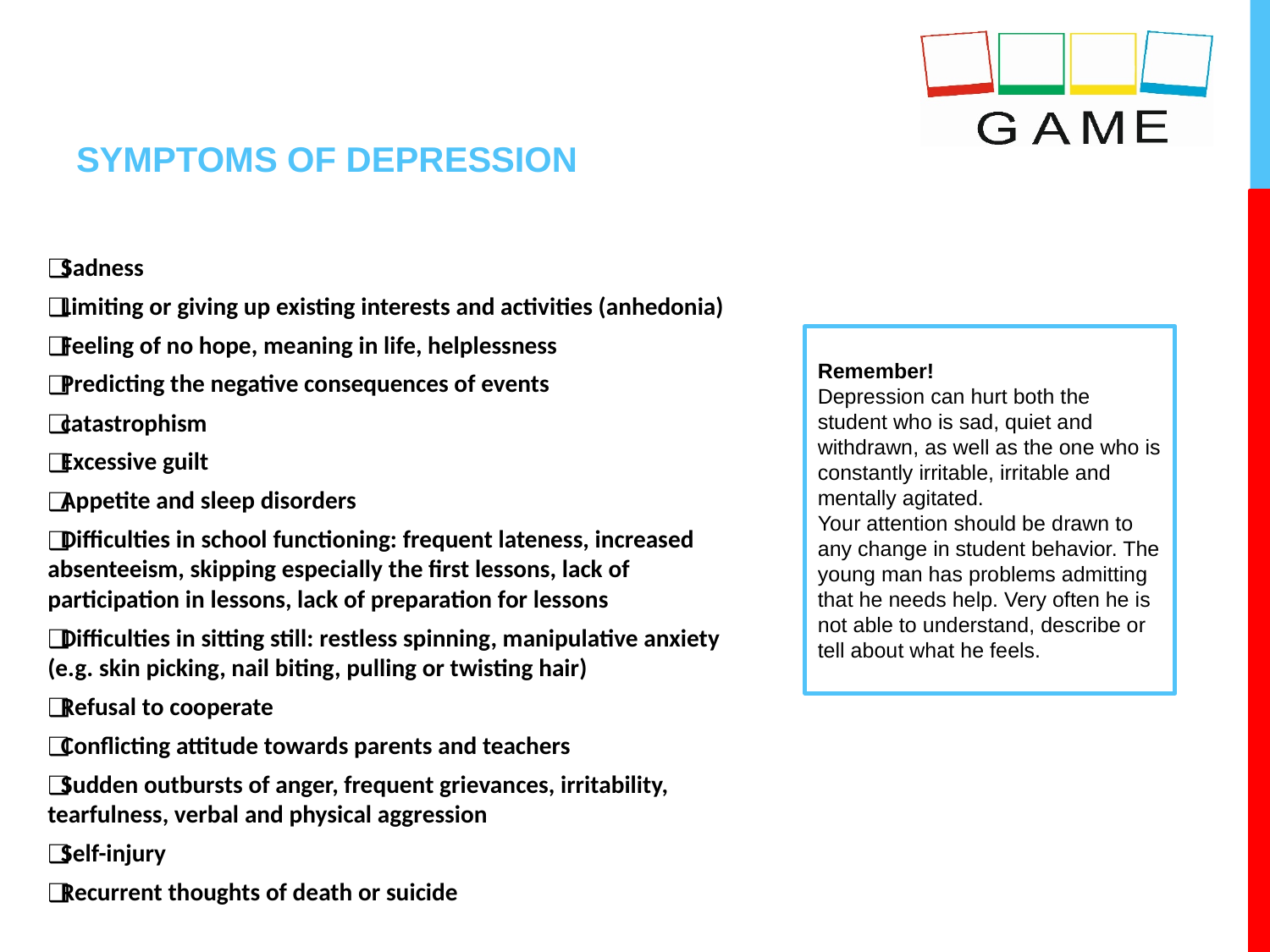

# SYMPTOMS OF DEPRESSION

Sadness
Limiting or giving up existing interests and activities (anhedonia)
Feeling of no hope, meaning in life, helplessness
Predicting the negative consequences of events
catastrophism
Excessive guilt
Appetite and sleep disorders
Difficulties in school functioning: frequent lateness, increased absenteeism, skipping especially the first lessons, lack of participation in lessons, lack of preparation for lessons
Difficulties in sitting still: restless spinning, manipulative anxiety (e.g. skin picking, nail biting, pulling or twisting hair)
Refusal to cooperate
Conflicting attitude towards parents and teachers
Sudden outbursts of anger, frequent grievances, irritability, tearfulness, verbal and physical aggression
Self-injury
Recurrent thoughts of death or suicide

Remember!
Depression can hurt both the student who is sad, quiet and withdrawn, as well as the one who is constantly irritable, irritable and mentally agitated.
Your attention should be drawn to any change in student behavior. The young man has problems admitting that he needs help. Very often he is not able to understand, describe or tell about what he feels.